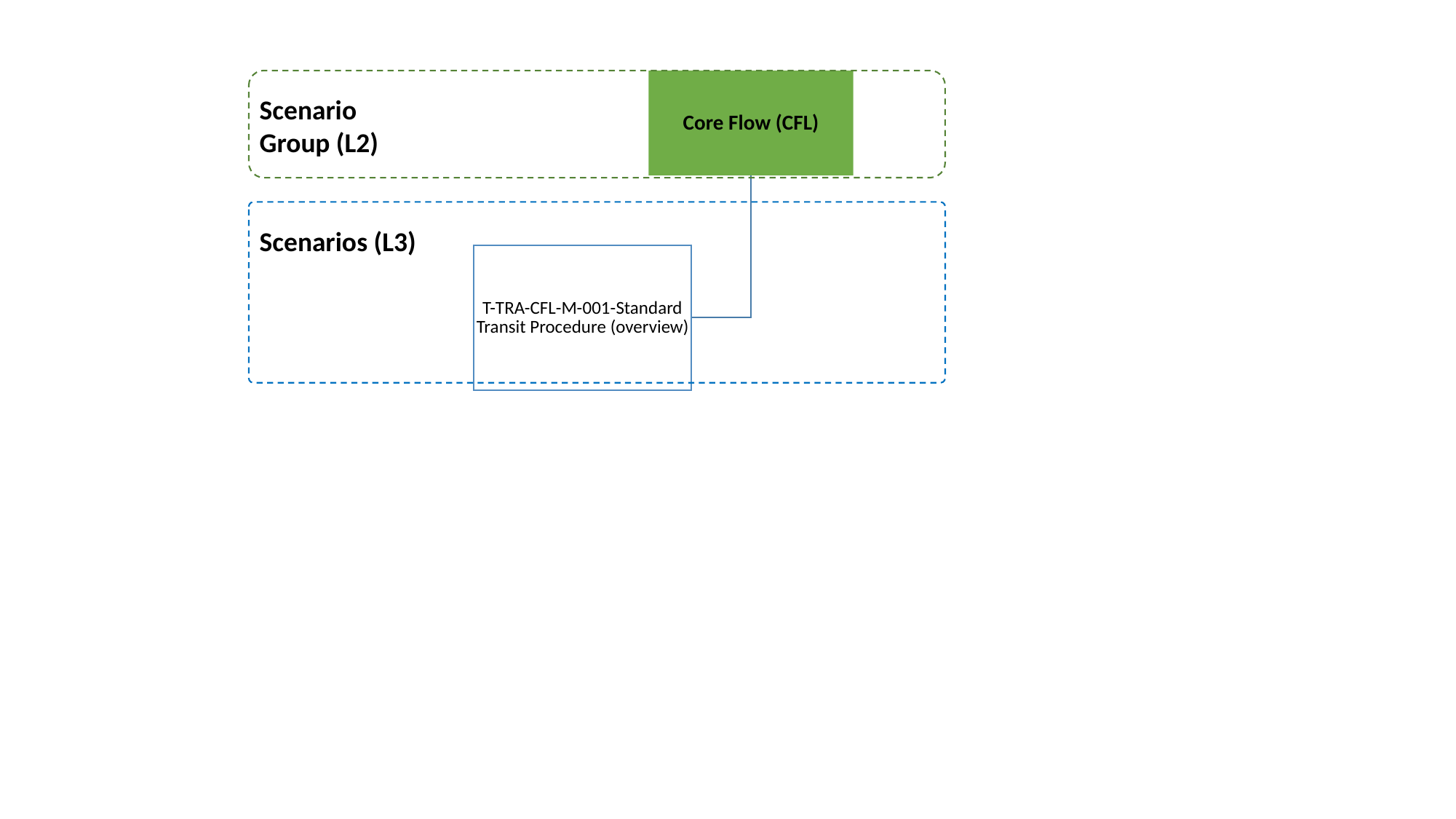

Core Flow (CFL)
T-TRA-CFL-M-001-Standard Transit Procedure (overview)
Scenario Group (L2)

Scenarios (L3)